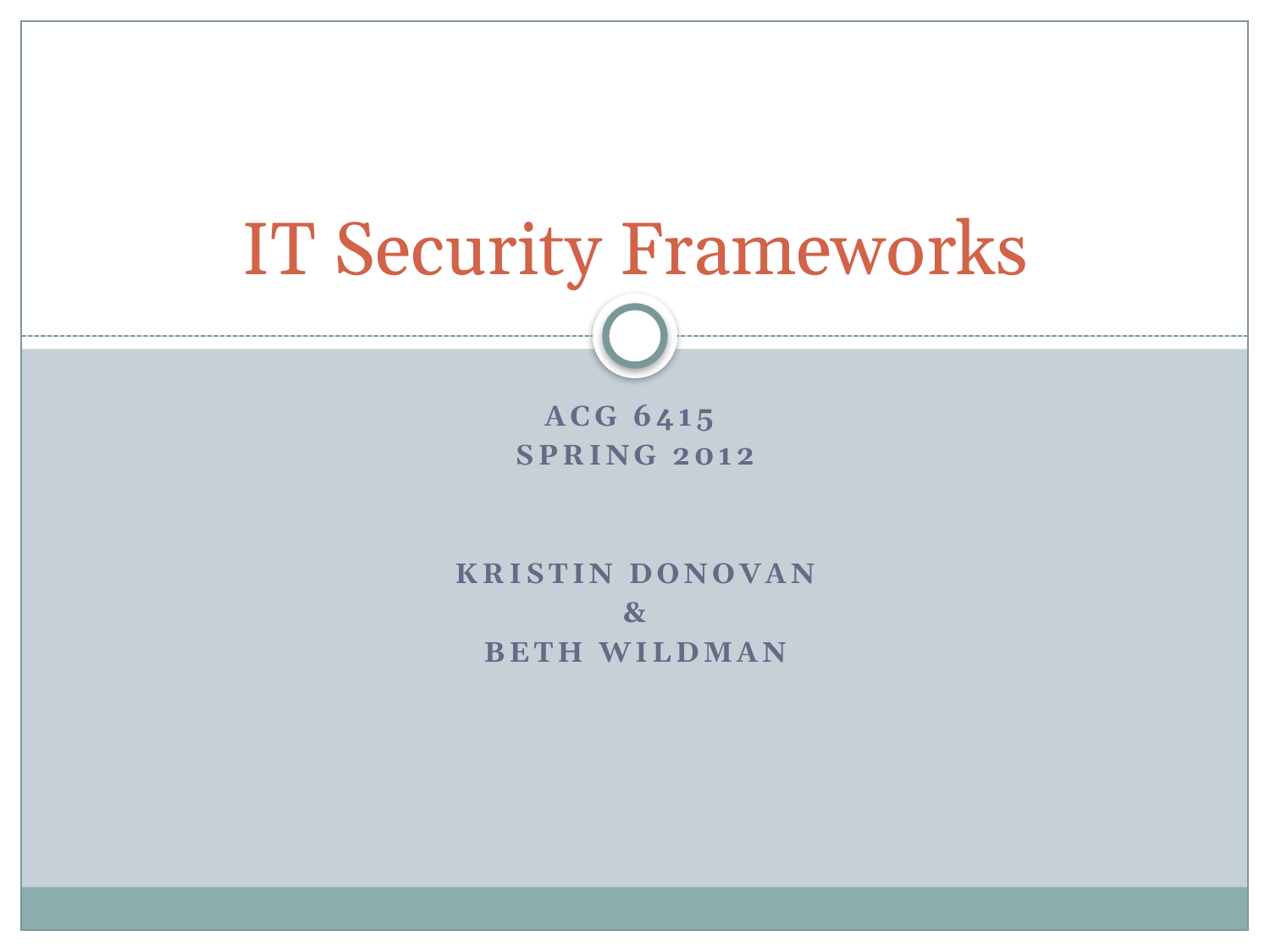

# IT Security Frameworks
ACG 6415
Spring 2012

Kristin Donovan
&
Beth WIldman